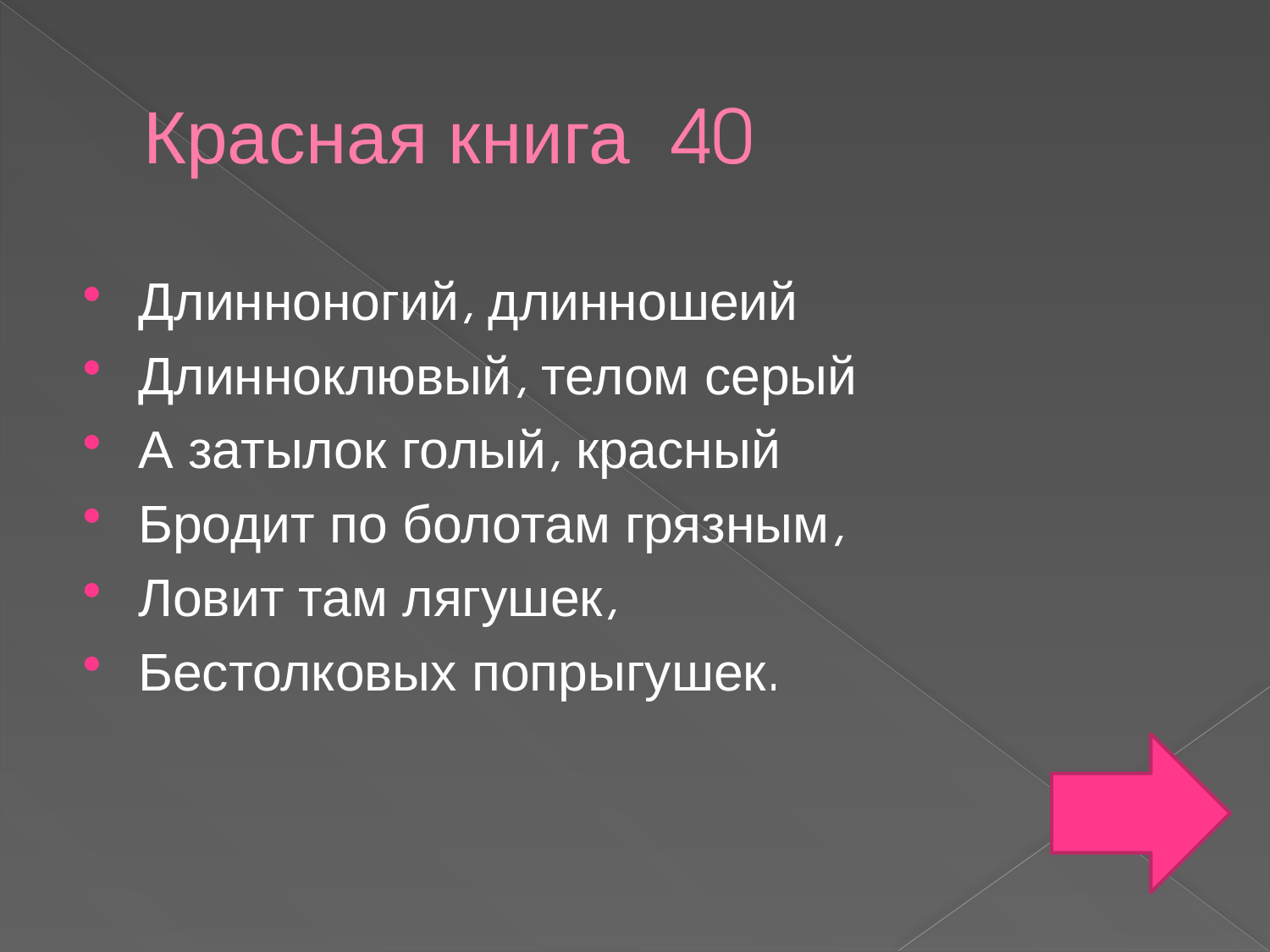

# Красная книга  40
Длинноногий, длинношеий
Длинноклювый, телом серый
А затылок голый, красный
Бродит по болотам грязным,
Ловит там лягушек,
Бестолковых попрыгушек.